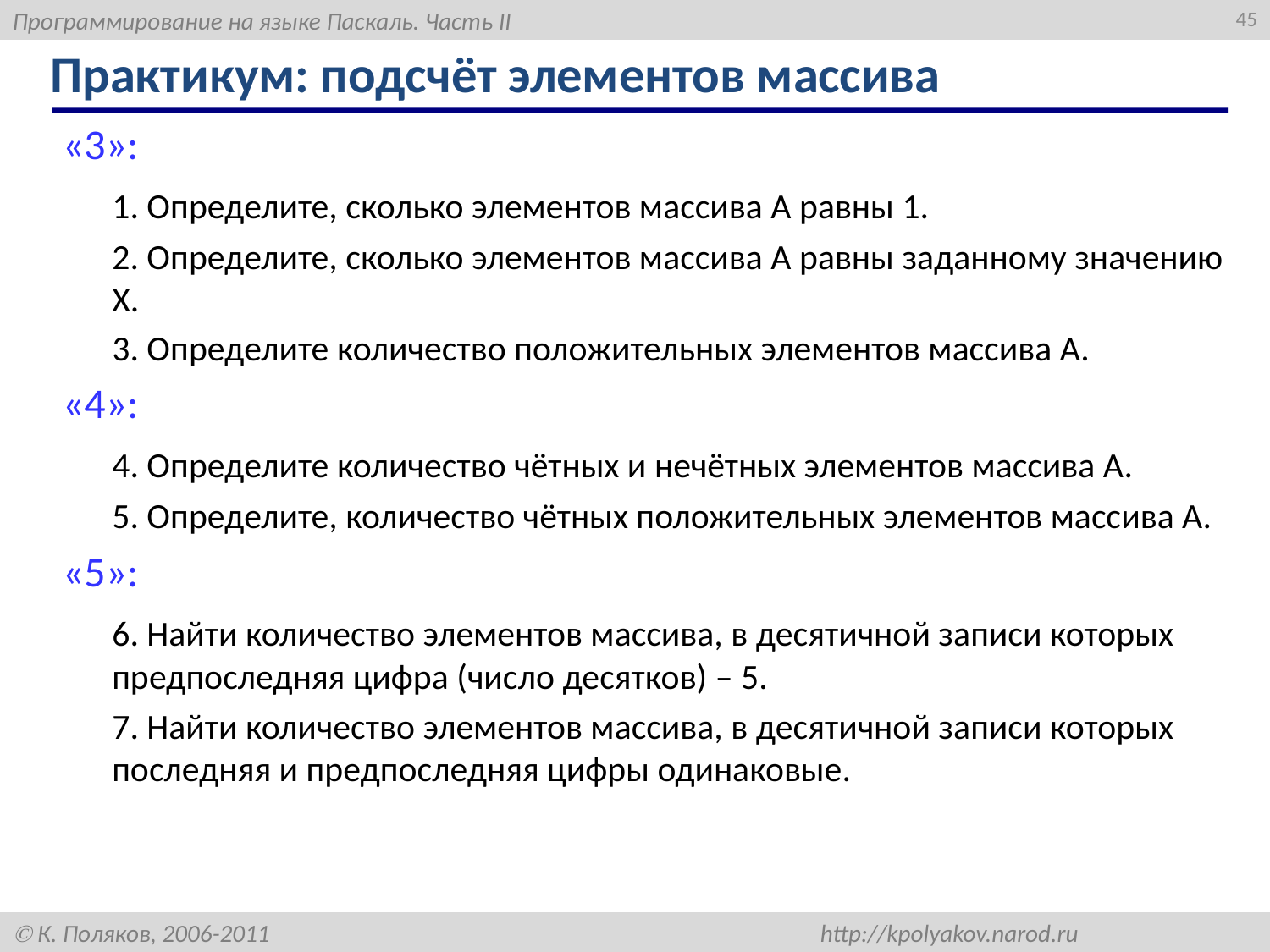

45
# Практикум: подсчёт элементов массива
«3»:
	1. Определите, сколько элементов массива A равны 1.
	2. Определите, сколько элементов массива A равны заданному значению X.
	3. Определите количество положительных элементов массива А.
«4»:
	4. Определите количество чётных и нечётных элементов массива А.
	5. Определите, количество чётных положительных элементов массива А.
«5»:
	6. Найти количество элементов массива, в десятичной записи которых предпоследняя цифра (число десятков) – 5.
	7. Найти количество элементов массива, в десятичной записи которых последняя и предпоследняя цифры одинаковые.